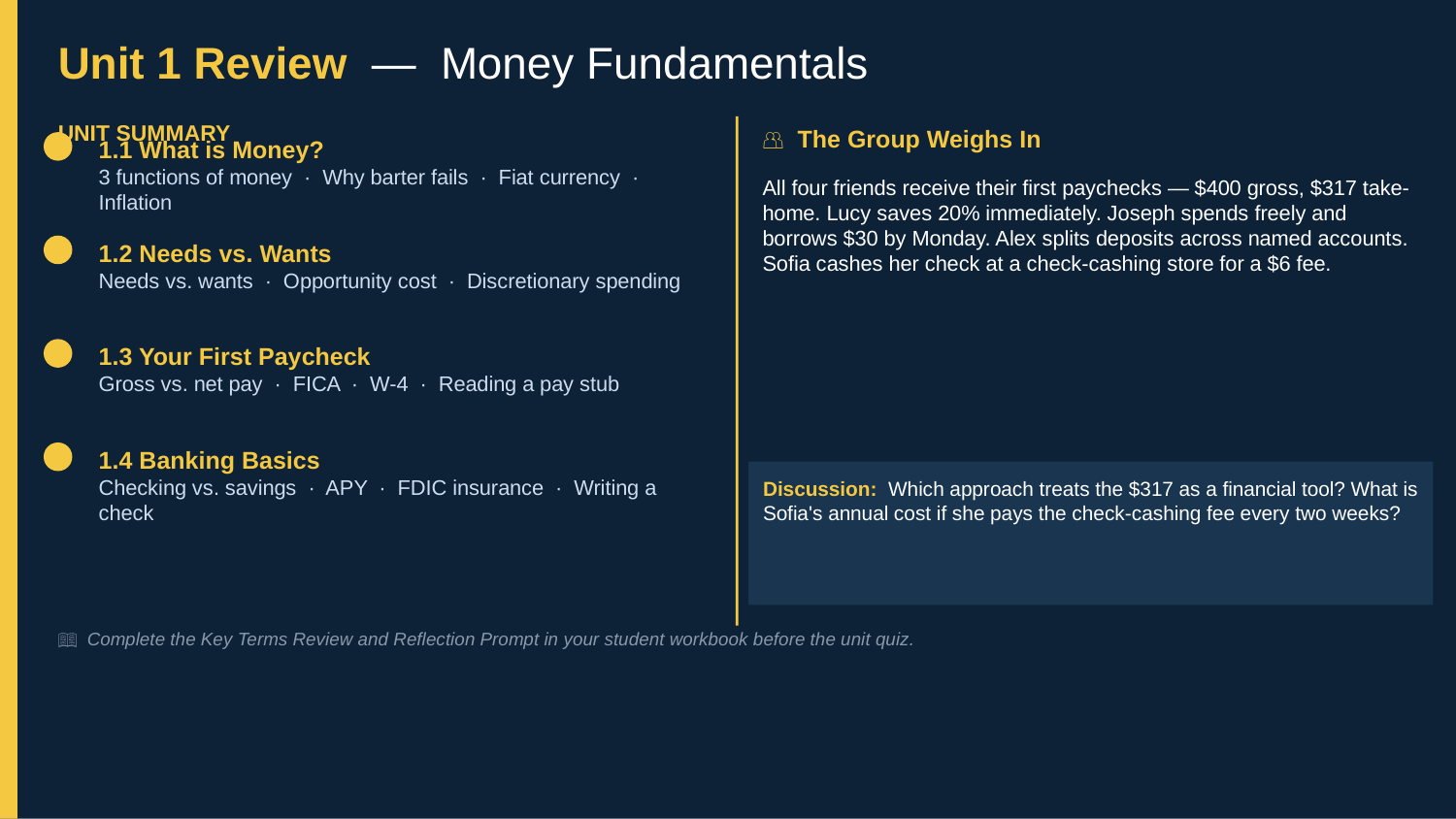

Unit 1 Review  —  Money Fundamentals
UNIT SUMMARY

👥  The Group Weighs In
1.1 What is Money?
3 functions of money  ·  Why barter fails  ·  Fiat currency  ·  Inflation

All four friends receive their first paychecks — $400 gross, $317 take-home. Lucy saves 20% immediately. Joseph spends freely and borrows $30 by Monday. Alex splits deposits across named accounts. Sofia cashes her check at a check-cashing store for a $6 fee.
1.2 Needs vs. Wants
Needs vs. wants  ·  Opportunity cost  ·  Discretionary spending

1.3 Your First Paycheck
Gross vs. net pay  ·  FICA  ·  W-4  ·  Reading a pay stub

1.4 Banking Basics
Checking vs. savings  ·  APY  ·  FDIC insurance  ·  Writing a check

Discussion:  Which approach treats the $317 as a financial tool? What is Sofia's annual cost if she pays the check-cashing fee every two weeks?
📖  Complete the Key Terms Review and Reflection Prompt in your student workbook before the unit quiz.